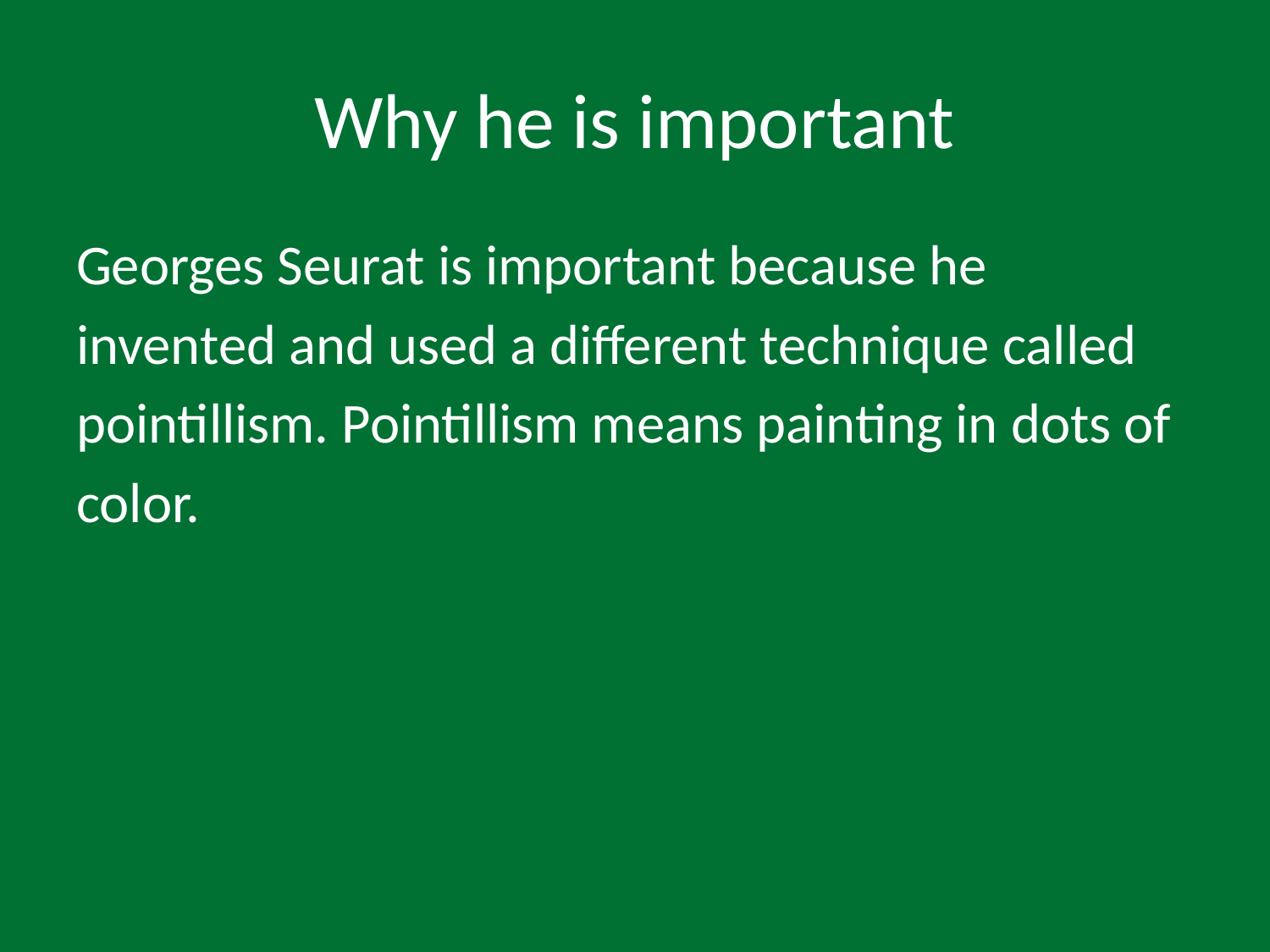

# Why he is important
Georges Seurat is important because he
invented and used a different technique called
pointillism. Pointillism means painting in dots of
color.